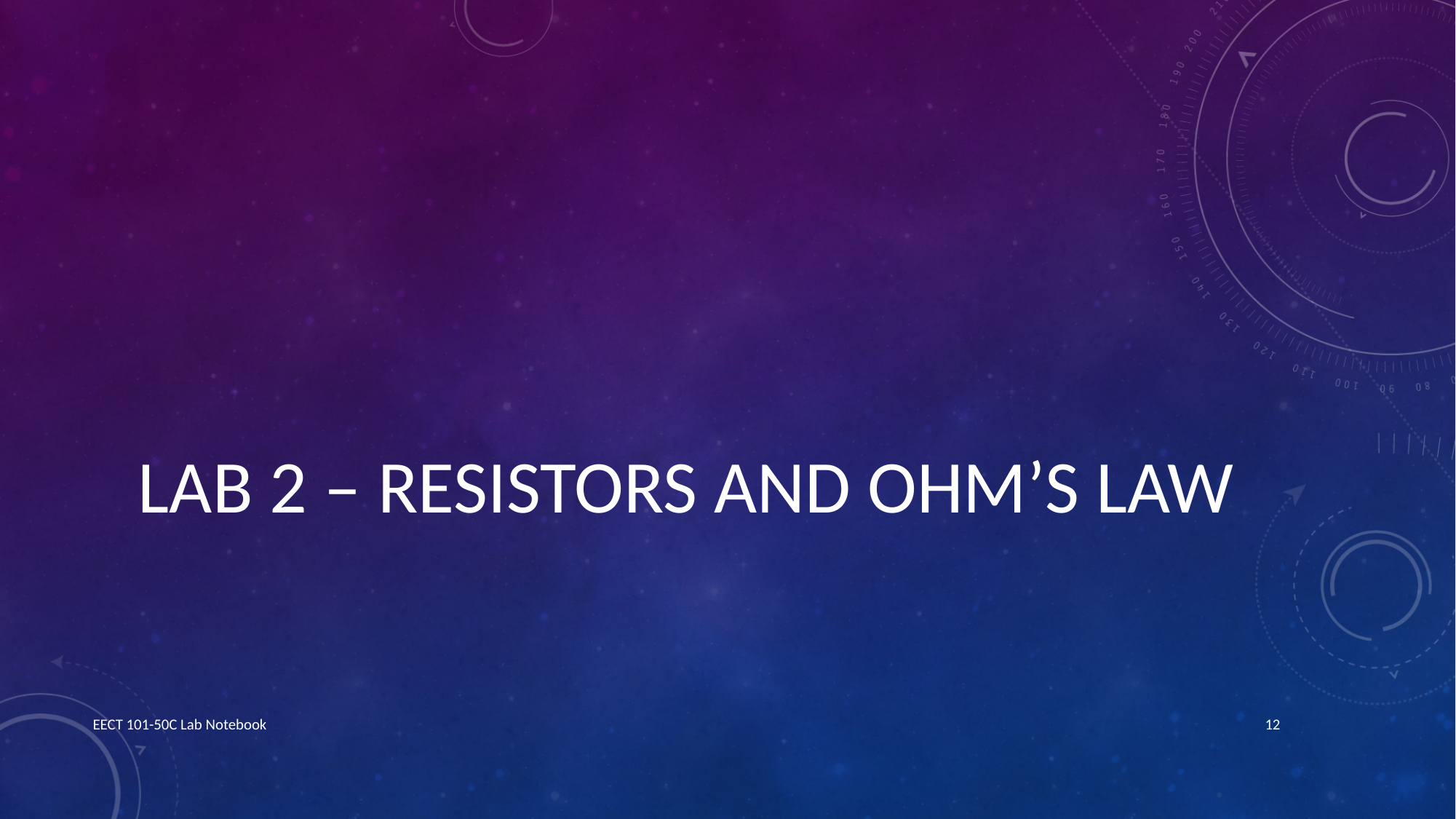

# Lab 2 – Resistors and Ohm’s Law
EECT 101-50C Lab Notebook
12